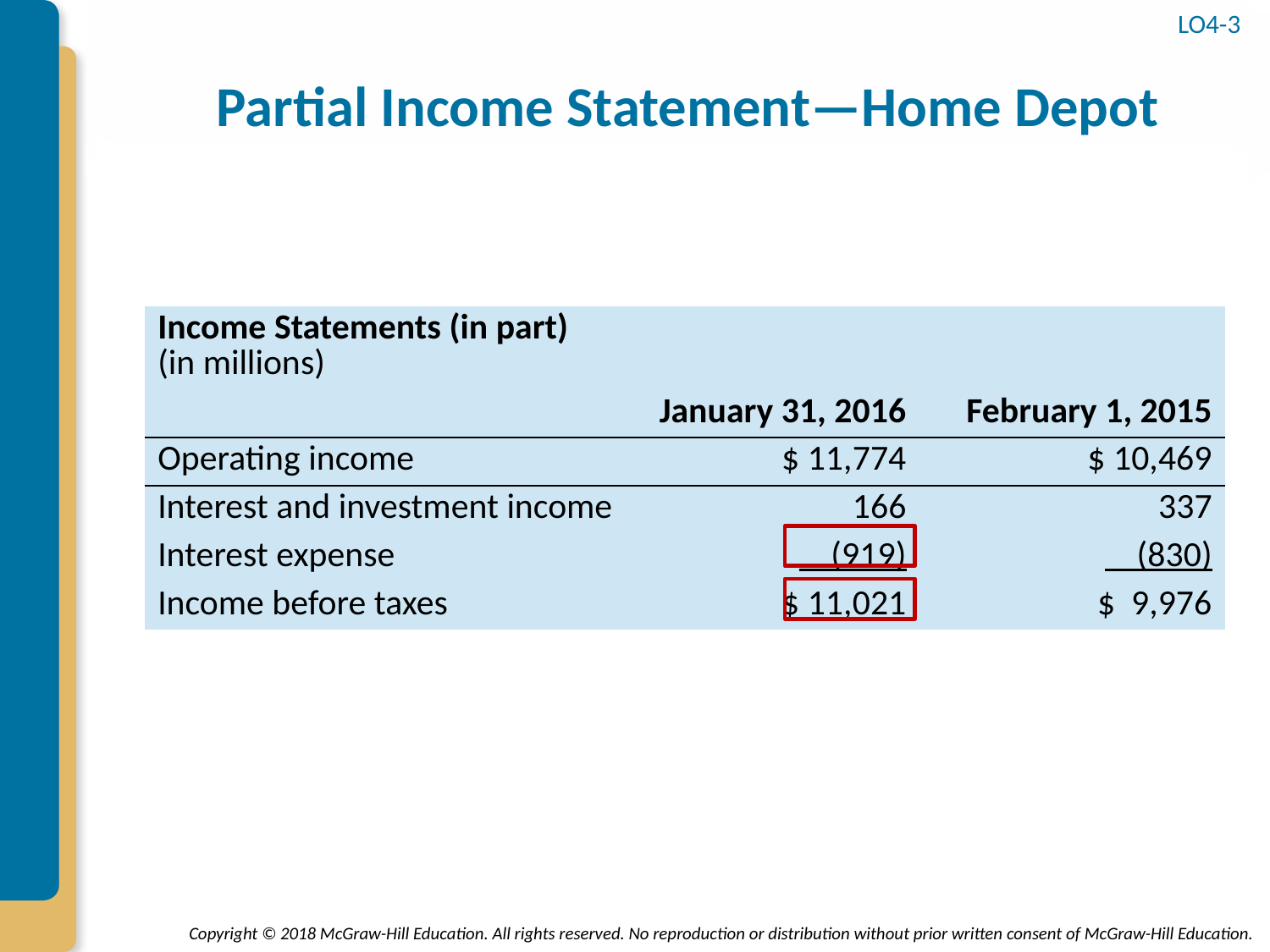

# Partial Income Statement—Home Depot
LO4-3
| Income Statements (in part) (in millions) |  |  |  |
| --- | --- | --- | --- |
|  |  | January 31, 2016 | February 1, 2015 |
| Operating income |  | $ 11,774 | $ 10,469 |
| Interest and investment income |  | 166 | 337 |
| Interest expense |  | (919) | (830) |
| Income before taxes |  | $ 11,021 | $ 9,976 |